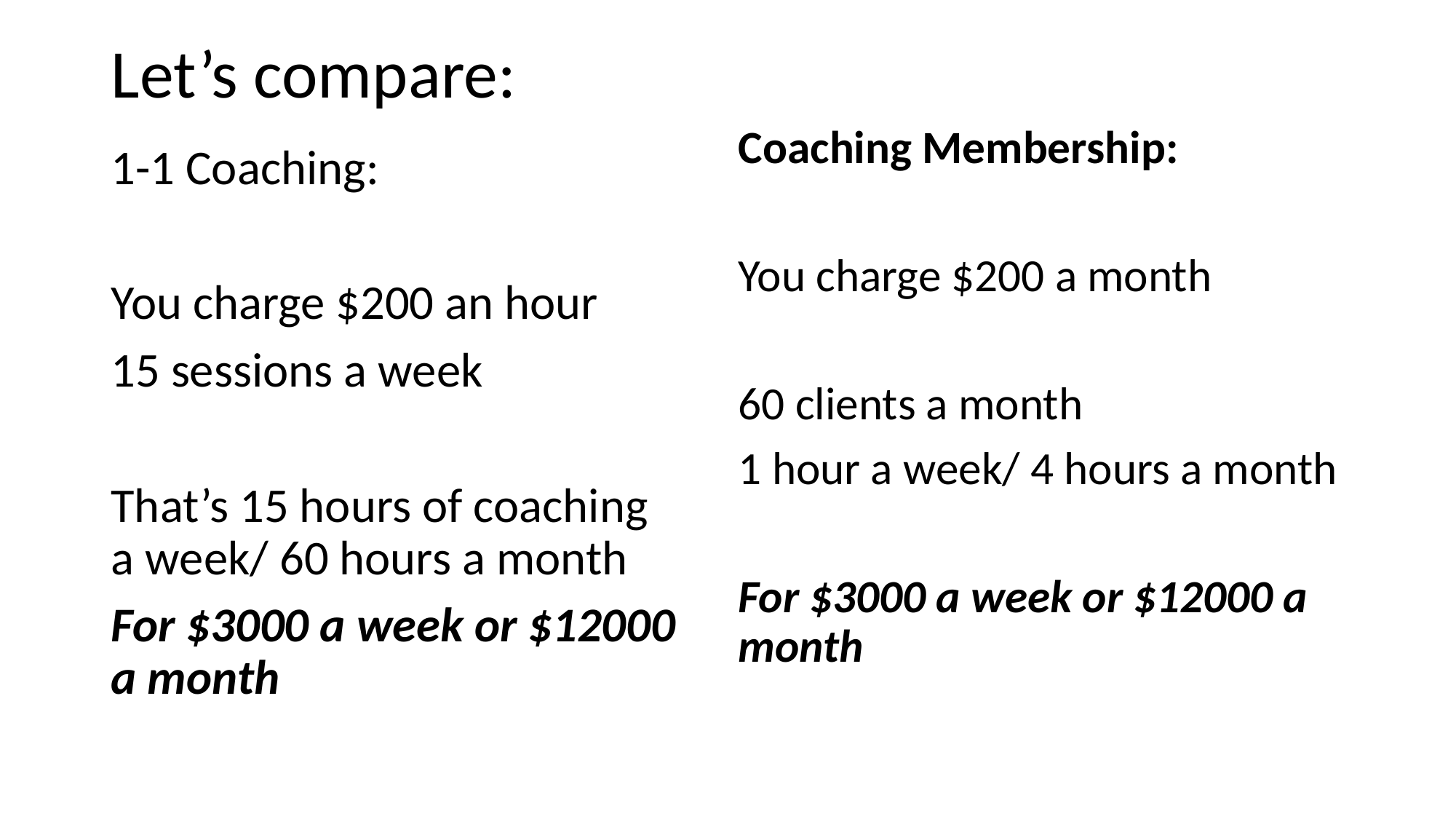

# Let’s compare:
Coaching Membership:

You charge $200 a month

60 clients a month
1 hour a week/ 4 hours a month

For $3000 a week or $12000 a month
1-1 Coaching:

You charge $200 an hour
15 sessions a week

That’s 15 hours of coaching a week/ 60 hours a month
For $3000 a week or $12000 a month